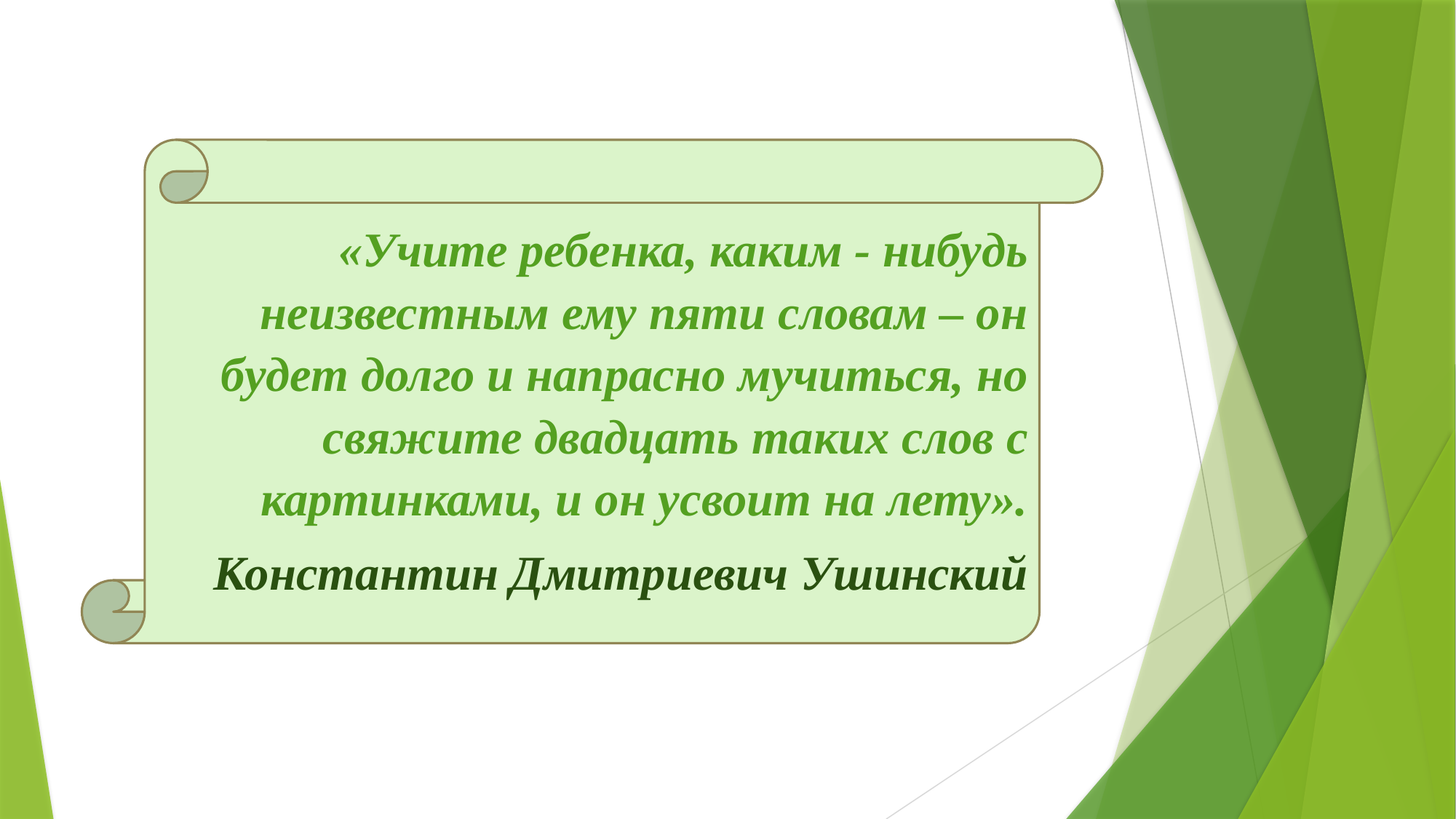

«Учите ребенка, каким - нибудь неизвестным ему пяти словам – он будет долго и напрасно мучиться, но свяжите двадцать таких слов с картинками, и он усвоит на лету».
 Константин Дмитриевич Ушинский